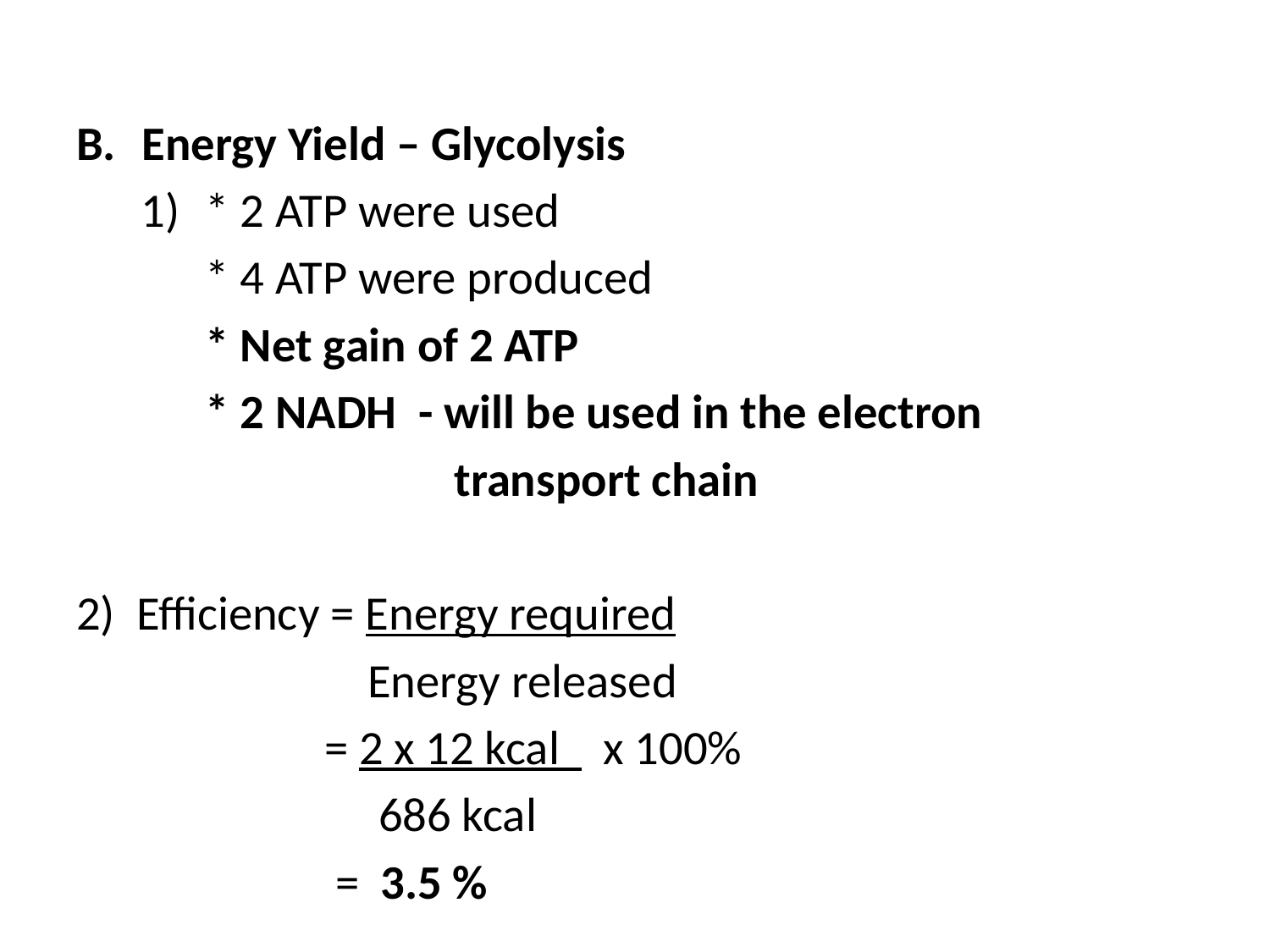

#
Energy Yield – Glycolysis
      1)	  * 2 ATP were used
	  * 4 ATP were produced
	  * Net gain of 2 ATP
	  * 2 NADH  - will be used in the electron
                                   transport chain

2)  Efficiency = Energy required
                           Energy released
		   = 2 x 12 kcal    x 100%
		        686 kcal
	              =  3.5 %